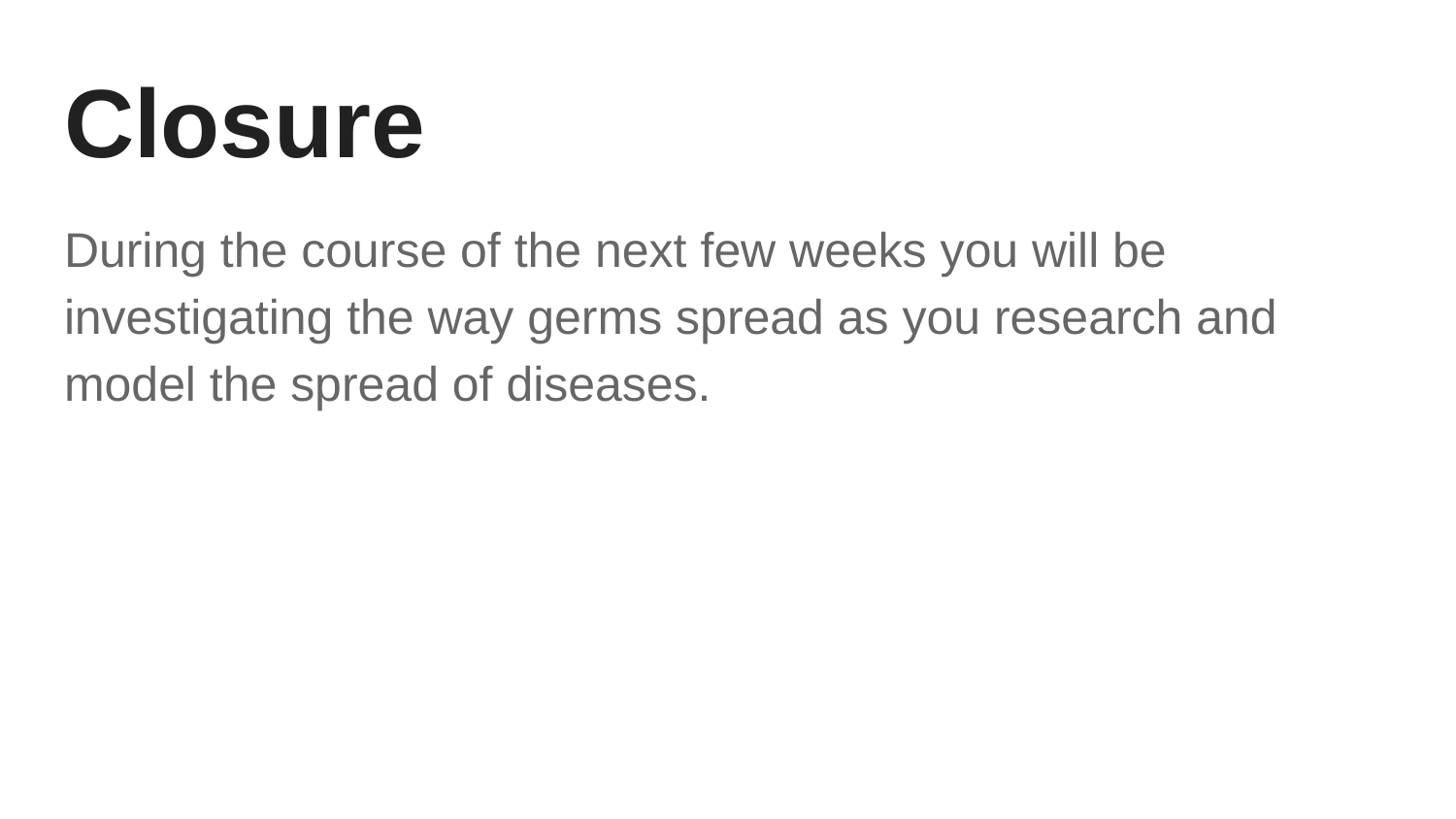

# Closure
During the course of the next few weeks you will be investigating the way germs spread as you research and model the spread of diseases.